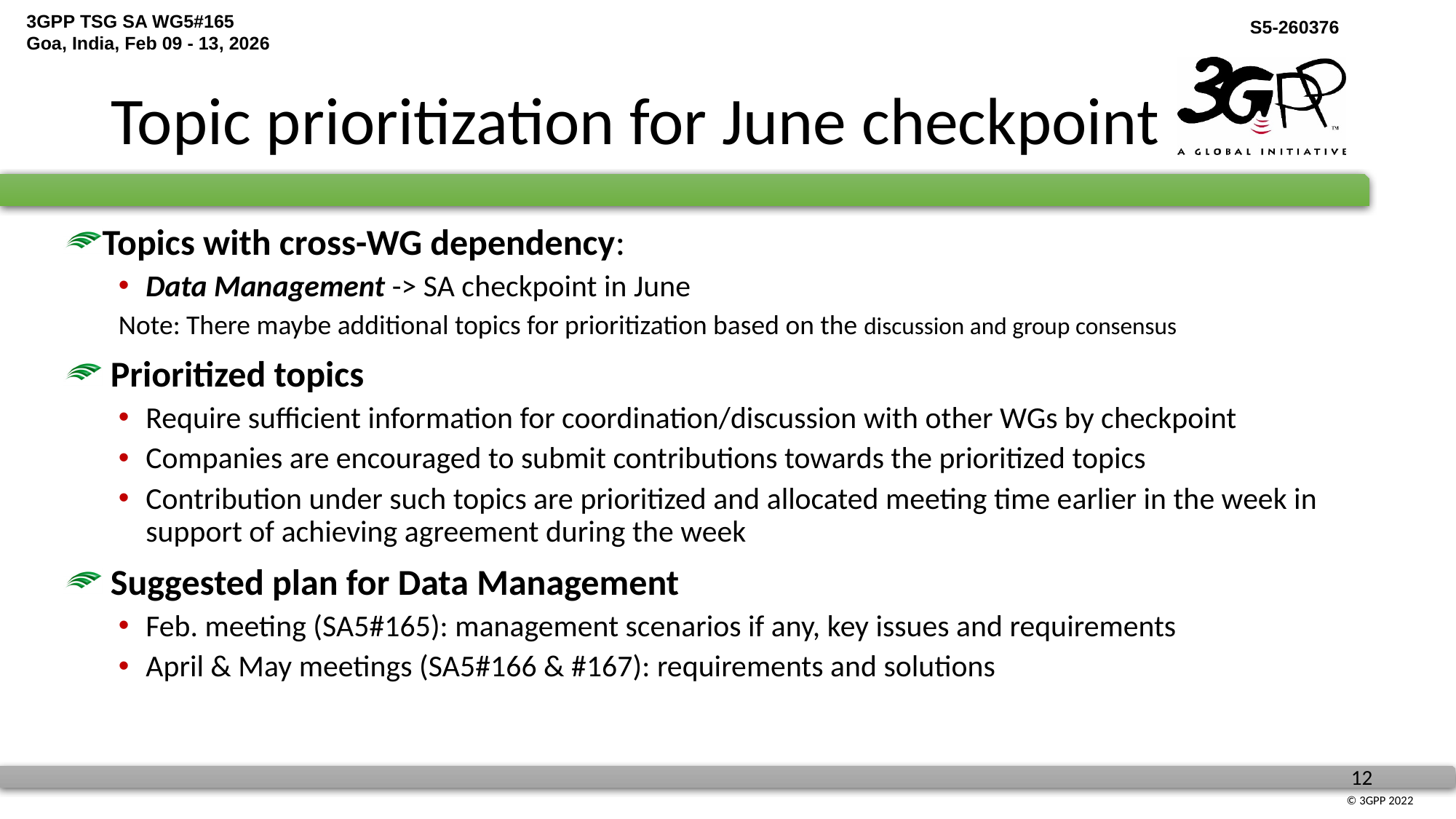

# Topic prioritization for June checkpoint
Topics with cross-WG dependency:
Data Management -> SA checkpoint in June
Note: There maybe additional topics for prioritization based on the discussion and group consensus
 Prioritized topics
Require sufficient information for coordination/discussion with other WGs by checkpoint
Companies are encouraged to submit contributions towards the prioritized topics
Contribution under such topics are prioritized and allocated meeting time earlier in the week in support of achieving agreement during the week
 Suggested plan for Data Management
Feb. meeting (SA5#165): management scenarios if any, key issues and requirements
April & May meetings (SA5#166 & #167): requirements and solutions